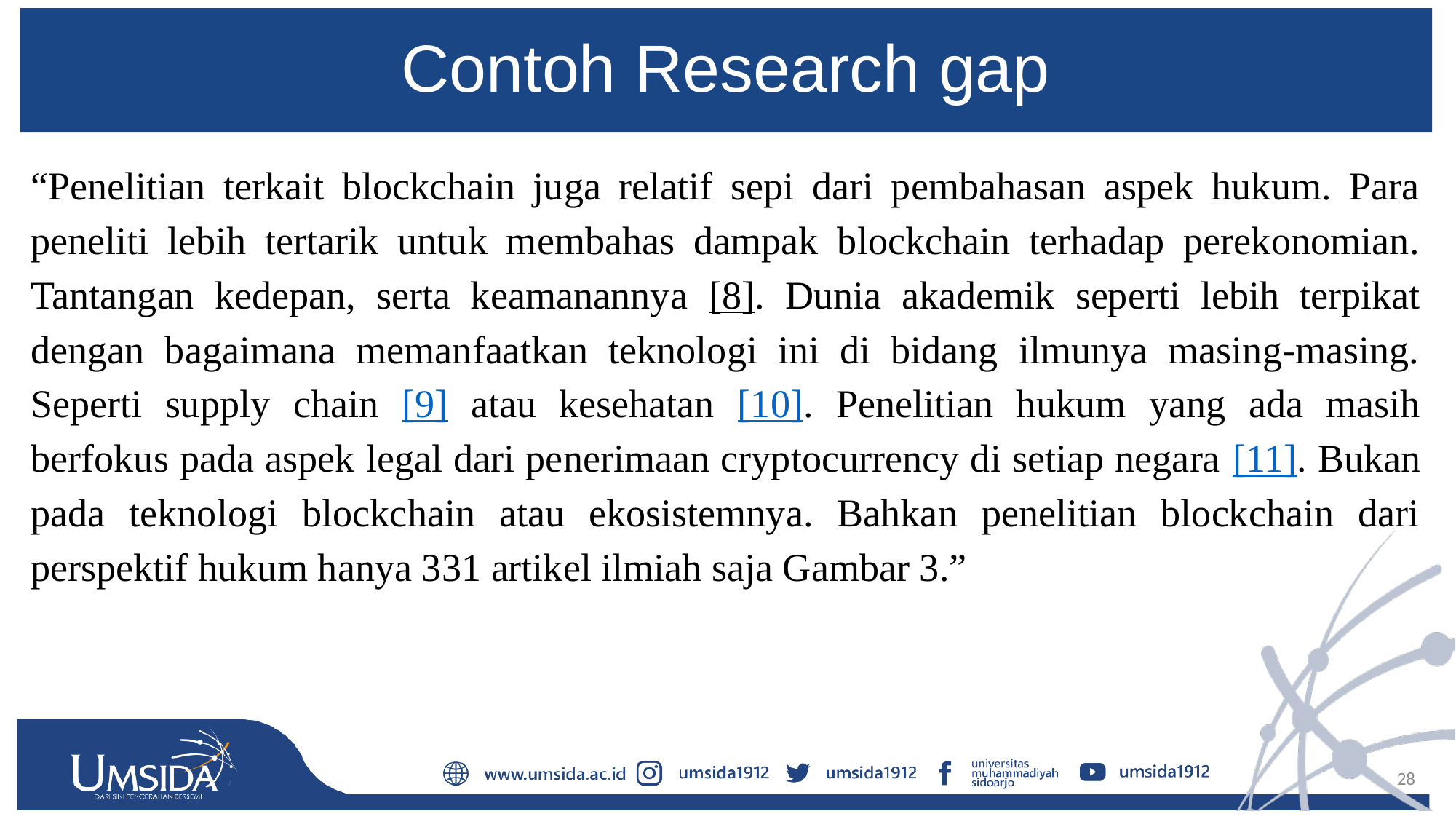

# Contoh Research gap
“Penelitian terkait blockchain juga relatif sepi dari pembahasan aspek hukum. Para peneliti lebih tertarik untuk membahas dampak blockchain terhadap perekonomian. Tantangan kedepan, serta keamanannya [8]. Dunia akademik seperti lebih terpikat dengan bagaimana memanfaatkan teknologi ini di bidang ilmunya masing-masing. Seperti supply chain [9] atau kesehatan [10]. Penelitian hukum yang ada masih berfokus pada aspek legal dari penerimaan cryptocurrency di setiap negara [11]. Bukan pada teknologi blockchain atau ekosistemnya. Bahkan penelitian blockchain dari perspektif hukum hanya 331 artikel ilmiah saja Gambar 3.”